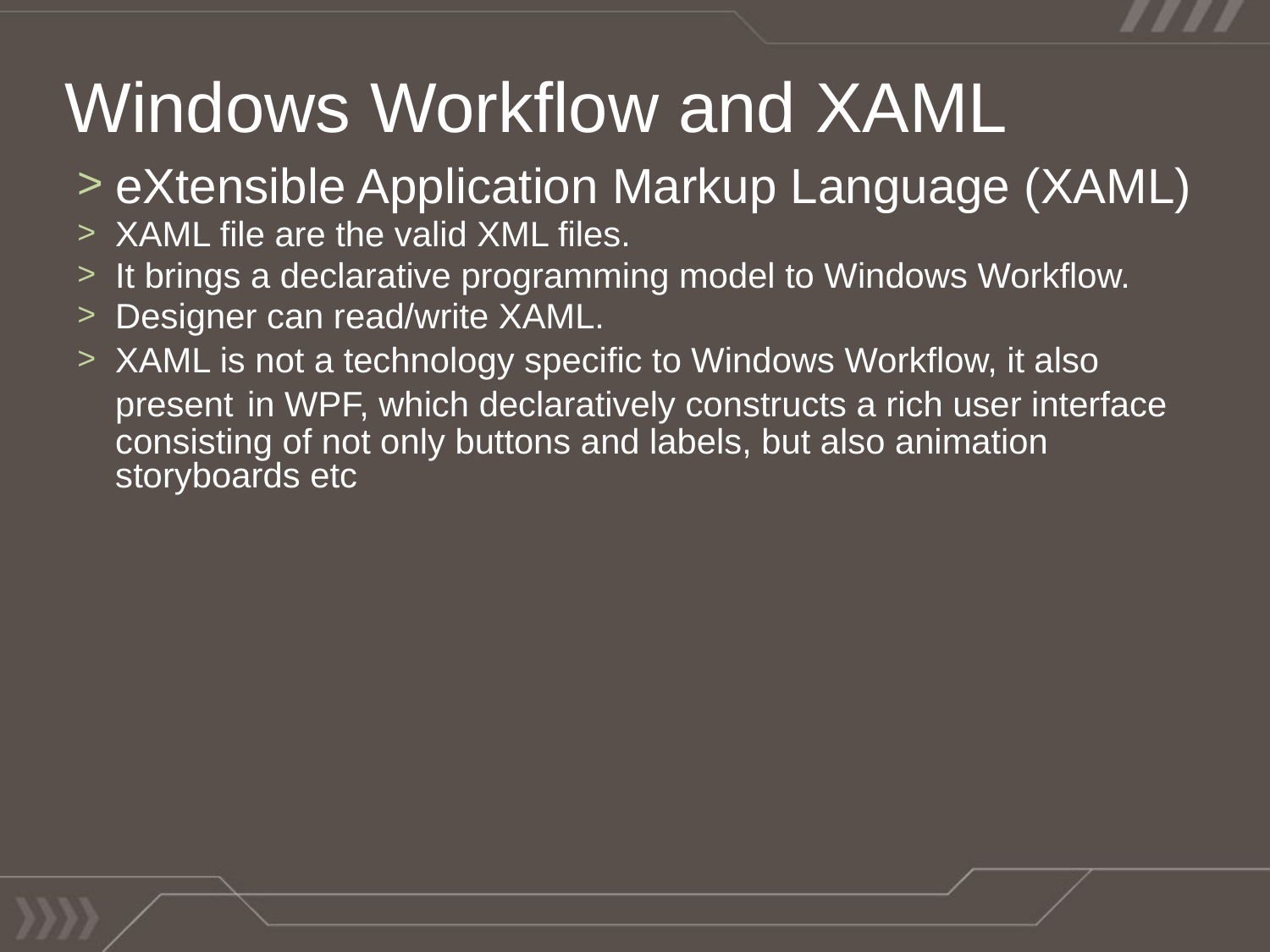

Windows Workflow and XAML
eXtensible Application Markup Language (XAML)
XAML file are the valid XML files.
It brings a declarative programming model to Windows Workflow.
Designer can read/write XAML.
XAML is not a technology specific to Windows Workflow, it also present in WPF, which declaratively constructs a rich user interface consisting of not only buttons and labels, but also animation storyboards etc